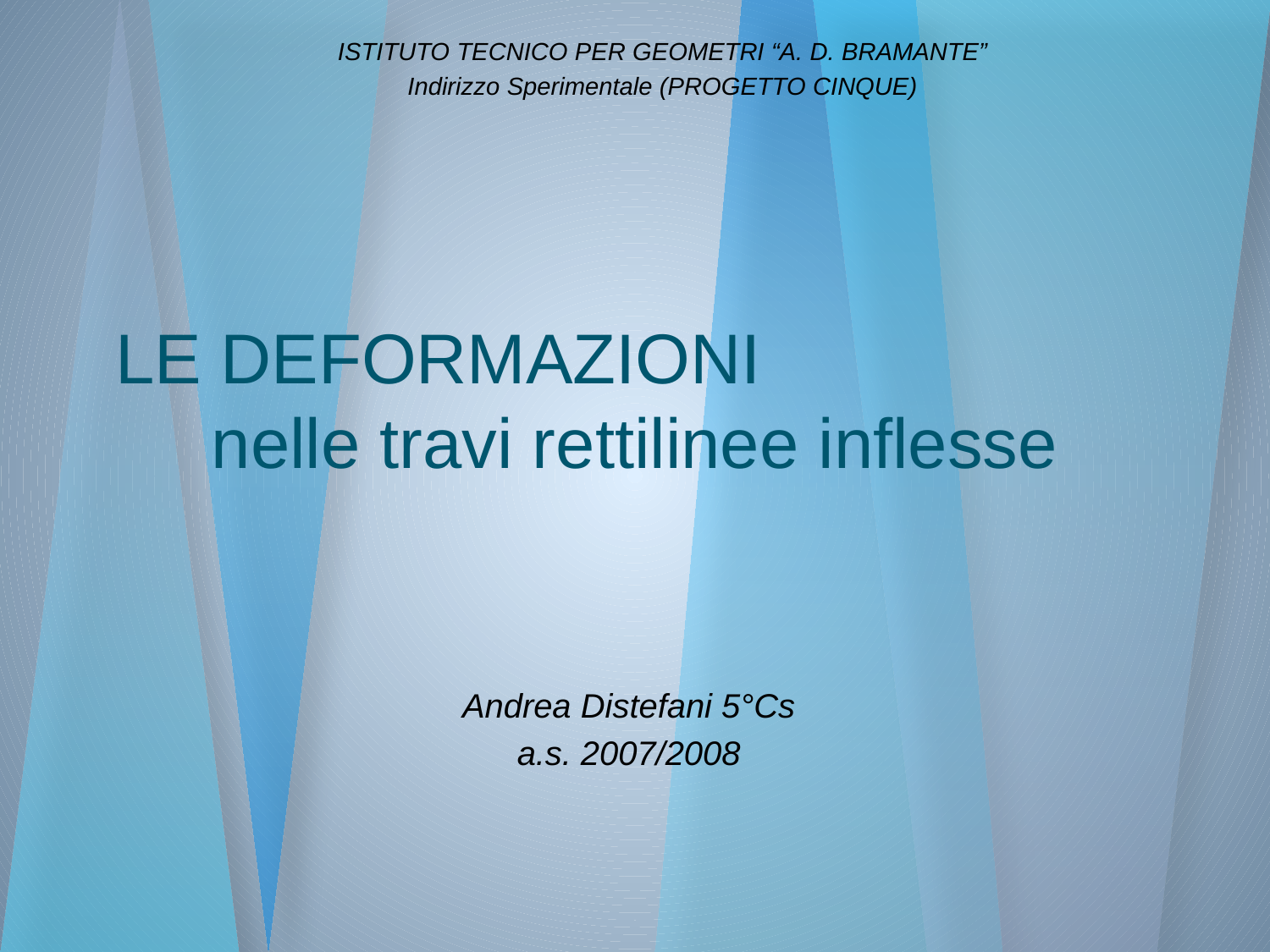

ISTITUTO TECNICO PER GEOMETRI “A. D. BRAMANTE”
Indirizzo Sperimentale (PROGETTO CINQUE)
# LE DEFORMAZIONI                     nelle travi rettilinee inflesse

Andrea Distefani 5°Cs
a.s. 2007/2008